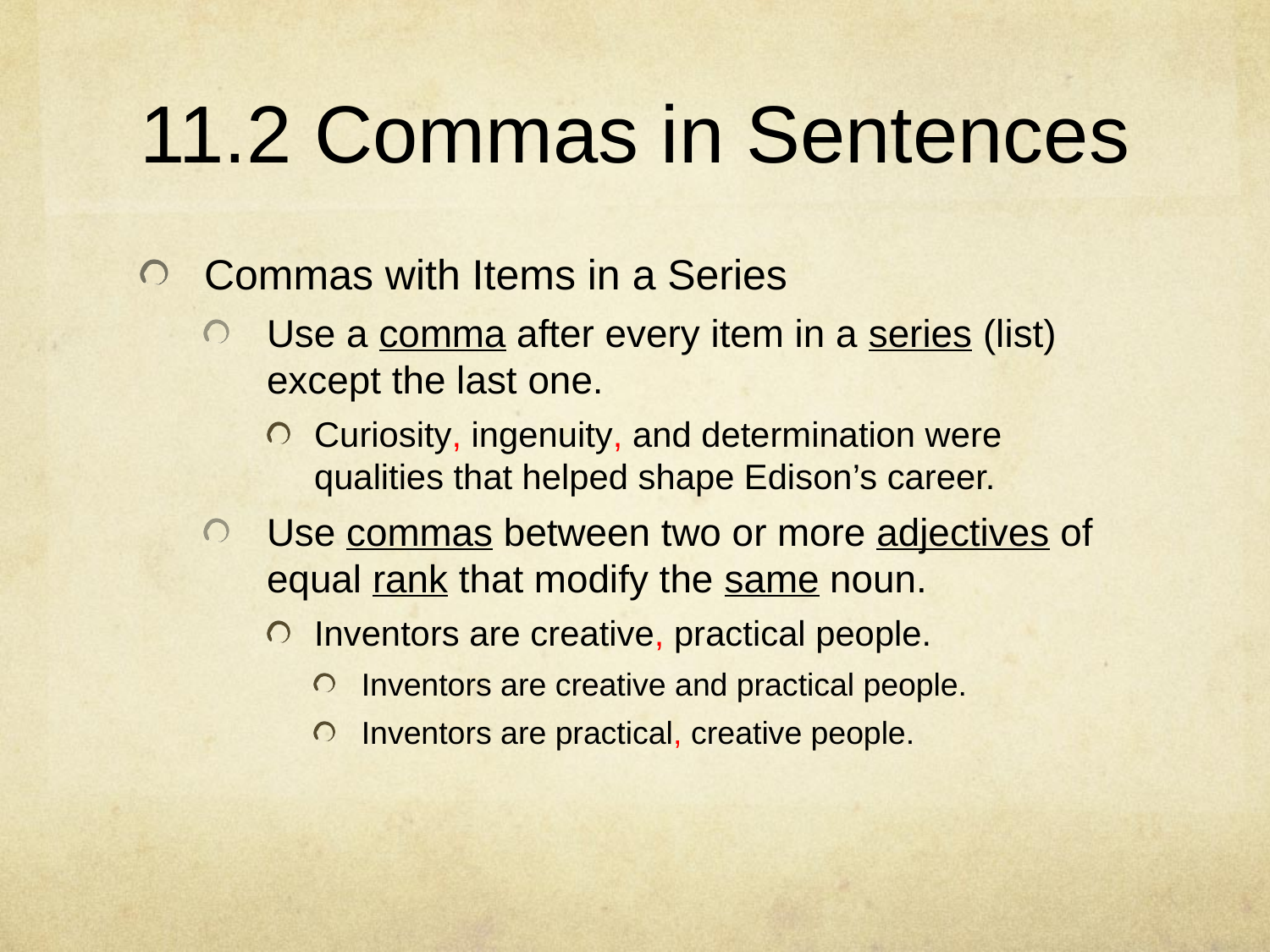

# 11.2 Commas in Sentences
Commas with Items in a Series
Use a comma after every item in a series (list) except the last one.
Curiosity, ingenuity, and determination were qualities that helped shape Edison’s career.
Use commas between two or more adjectives of equal rank that modify the same noun.
Inventors are creative, practical people.
Inventors are creative and practical people.
Inventors are practical, creative people.